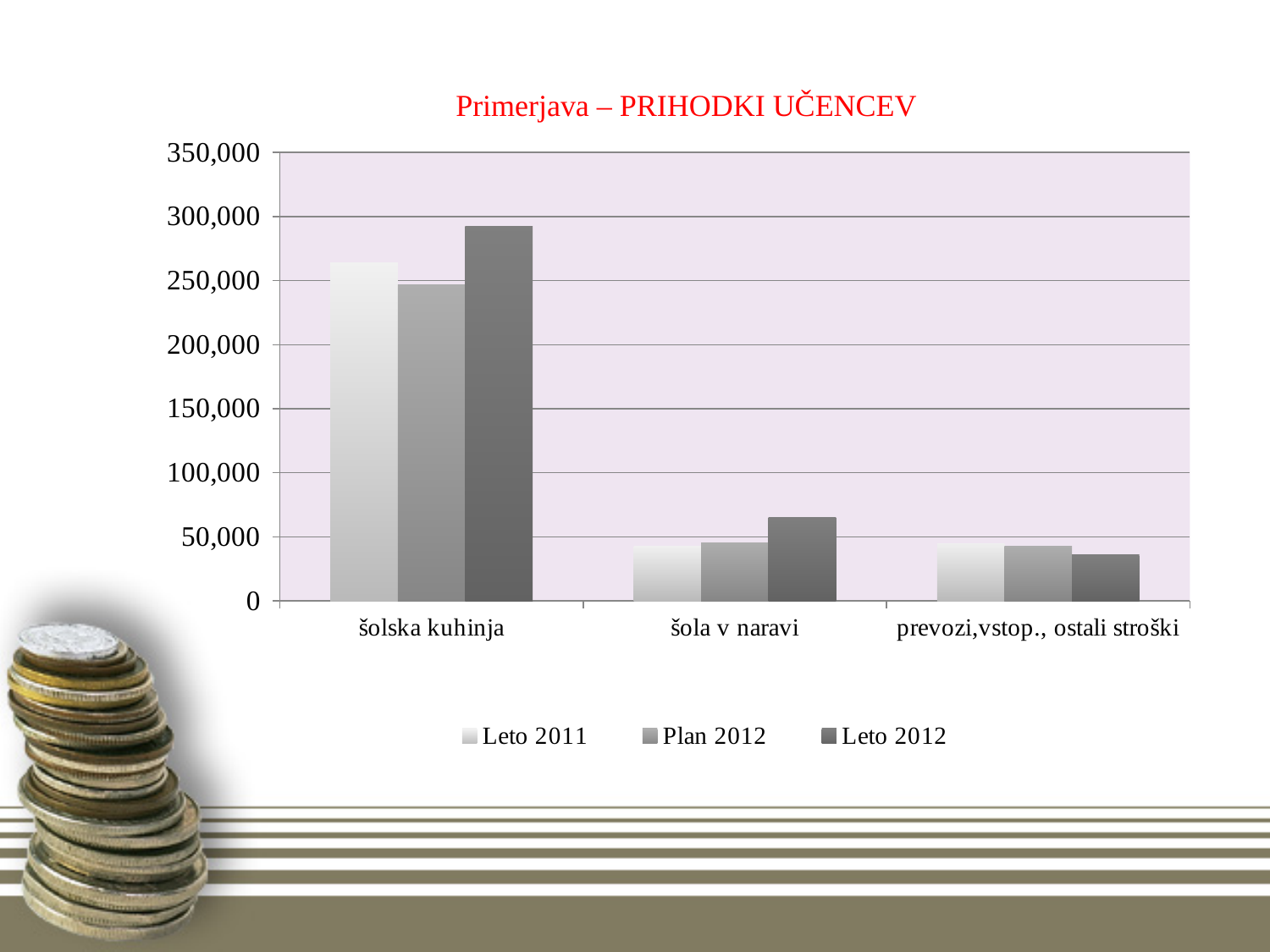

# Primerjava – PRIHODKI UČENCEV

### Chart

| Category | Leto 2011 | Plan 2012 | Leto 2012 |
|---|---|---|---|
| šolska kuhinja | 263741.58 | 247000.0 | 292406.89 |
| šola v naravi | 42798.53 | 45000.0 | 65002.69 |
| prevozi,vstop., ostali stroški | 44897.19 | 43000.0 | 36163.85 |